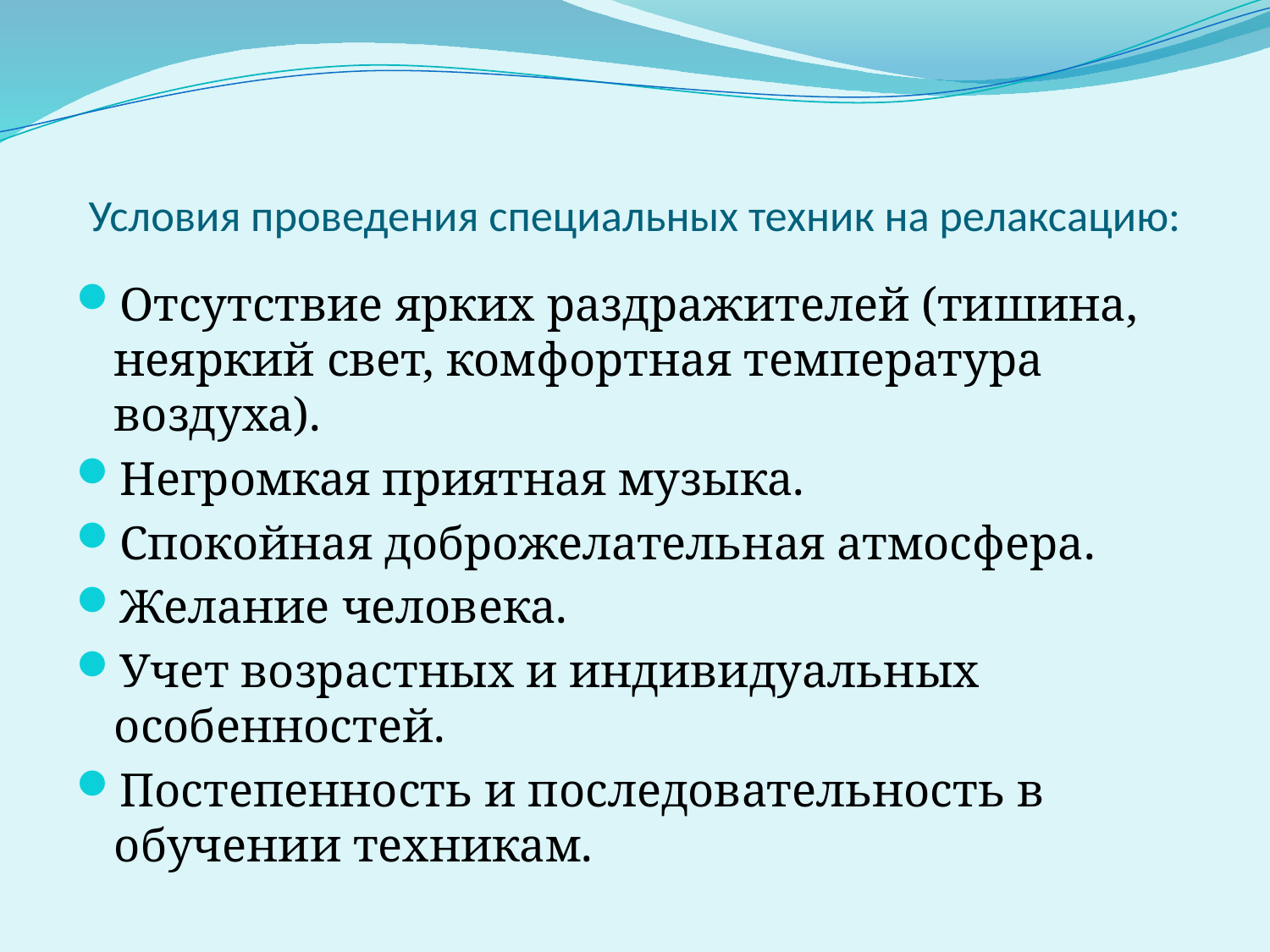

# Условия проведения специальных техник на релаксацию:
Отсутствие ярких раздражителей (тишина, неяркий свет, комфортная температура воздуха).
Негромкая приятная музыка.
Спокойная доброжелательная атмосфера.
Желание человека.
Учет возрастных и индивидуальных особенностей.
Постепенность и последовательность в обучении техникам.